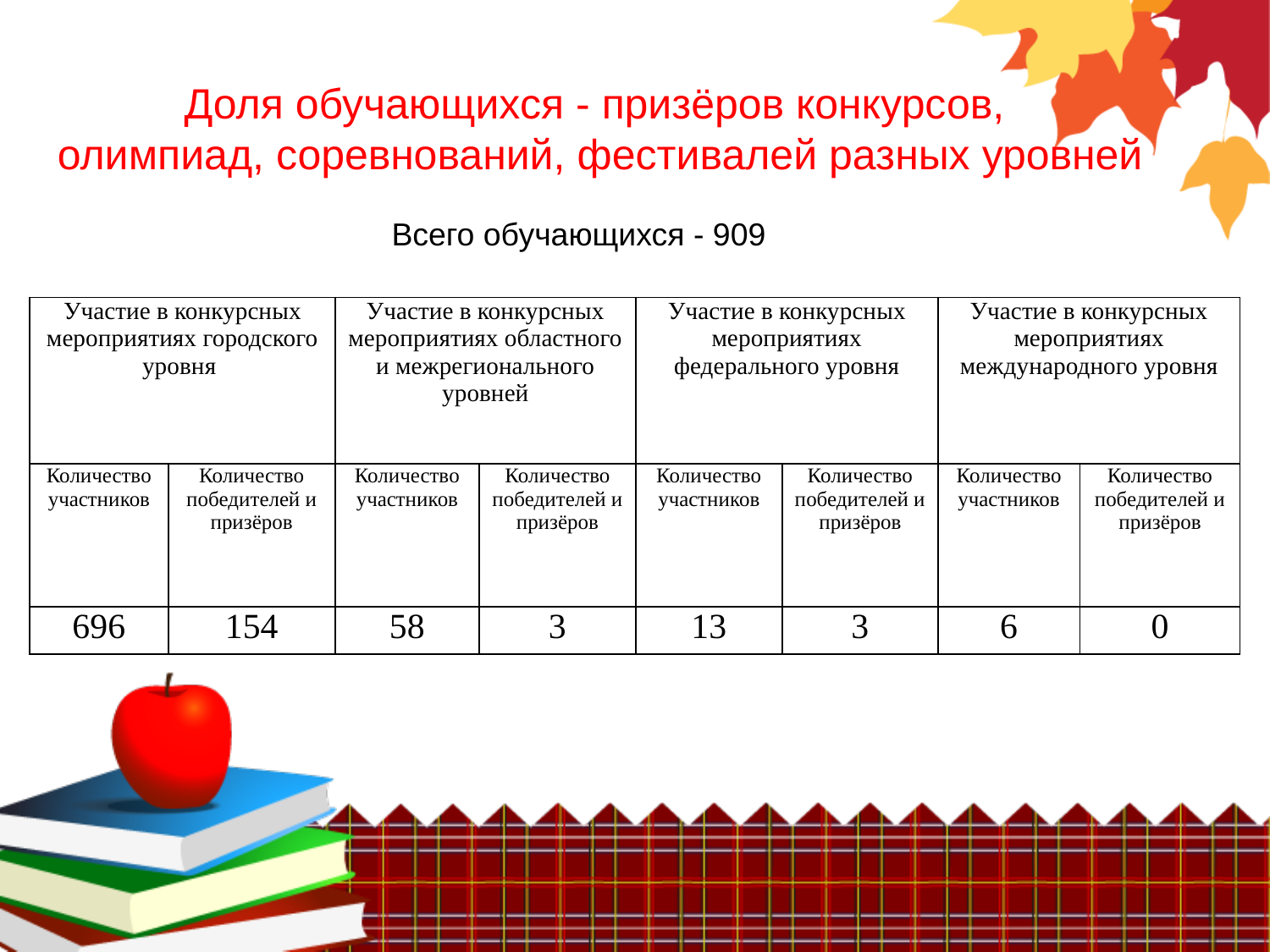

Доля обучающихся - призёров конкурсов,
олимпиад, соревнований, фестивалей разных уровней

Всего обучающихся - 909
| Участие в конкурсных мероприятиях городского уровня |  | Участие в конкурсных мероприятиях областного и межрегионального уровней |  | Участие в конкурсных мероприятиях федерального уровня |  | Участие в конкурсных мероприятиях международного уровня |  |
| --- | --- | --- | --- | --- | --- | --- | --- |
| Количество участников | Количество победителей и призёров | Количество участников | Количество победителей и призёров | Количество участников | Количество победителей и призёров | Количество участников | Количество победителей и призёров |
| 696 | 154 | 58 | 3 | 13 | 3 | 6 | 0 |